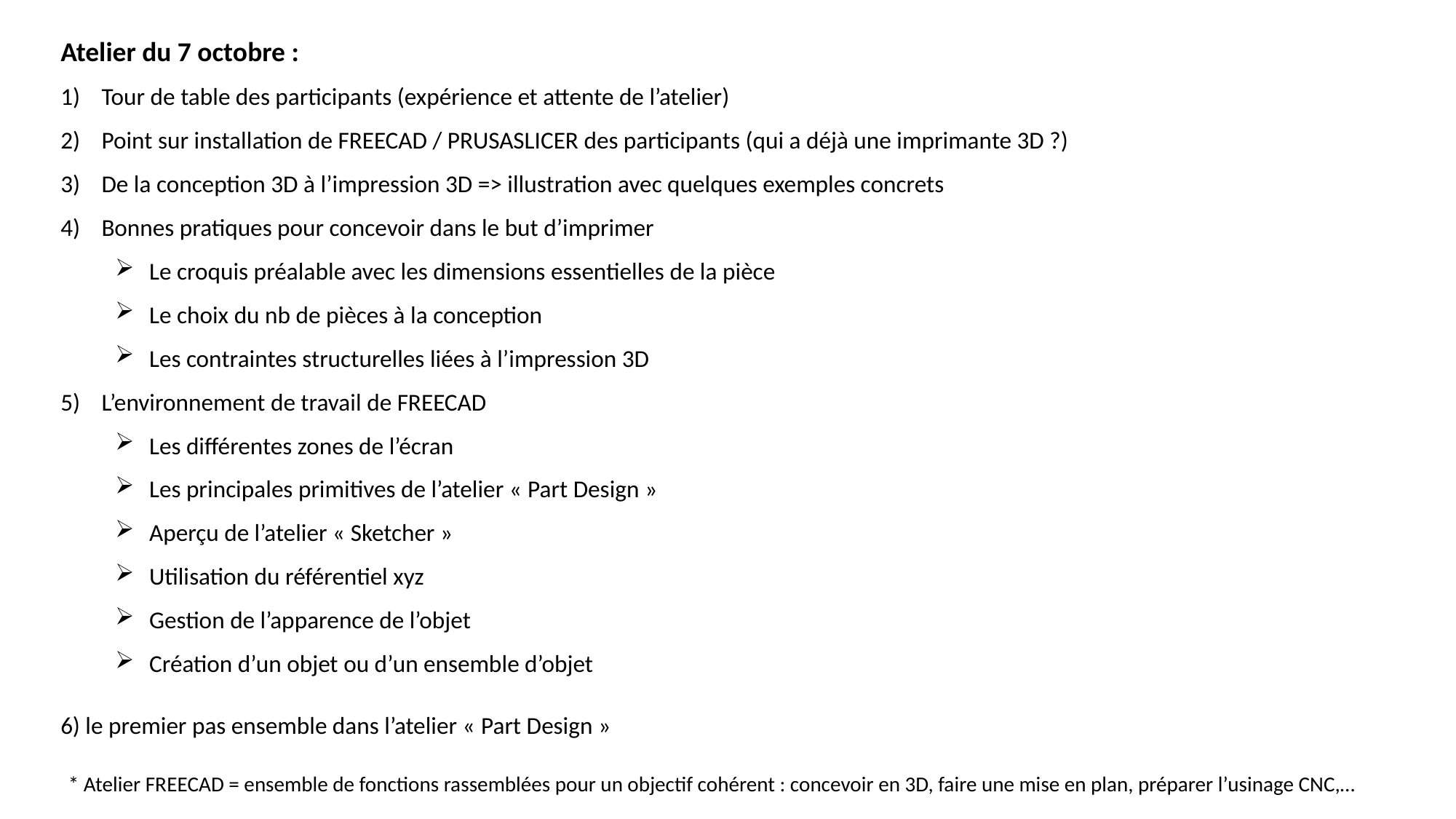

Atelier du 7 octobre :
Tour de table des participants (expérience et attente de l’atelier)
Point sur installation de FREECAD / PRUSASLICER des participants (qui a déjà une imprimante 3D ?)
De la conception 3D à l’impression 3D => illustration avec quelques exemples concrets
Bonnes pratiques pour concevoir dans le but d’imprimer
Le croquis préalable avec les dimensions essentielles de la pièce
Le choix du nb de pièces à la conception
Les contraintes structurelles liées à l’impression 3D
L’environnement de travail de FREECAD
Les différentes zones de l’écran
Les principales primitives de l’atelier « Part Design »
Aperçu de l’atelier « Sketcher »
Utilisation du référentiel xyz
Gestion de l’apparence de l’objet
Création d’un objet ou d’un ensemble d’objet
6) le premier pas ensemble dans l’atelier « Part Design »
* Atelier FREECAD = ensemble de fonctions rassemblées pour un objectif cohérent : concevoir en 3D, faire une mise en plan, préparer l’usinage CNC,…